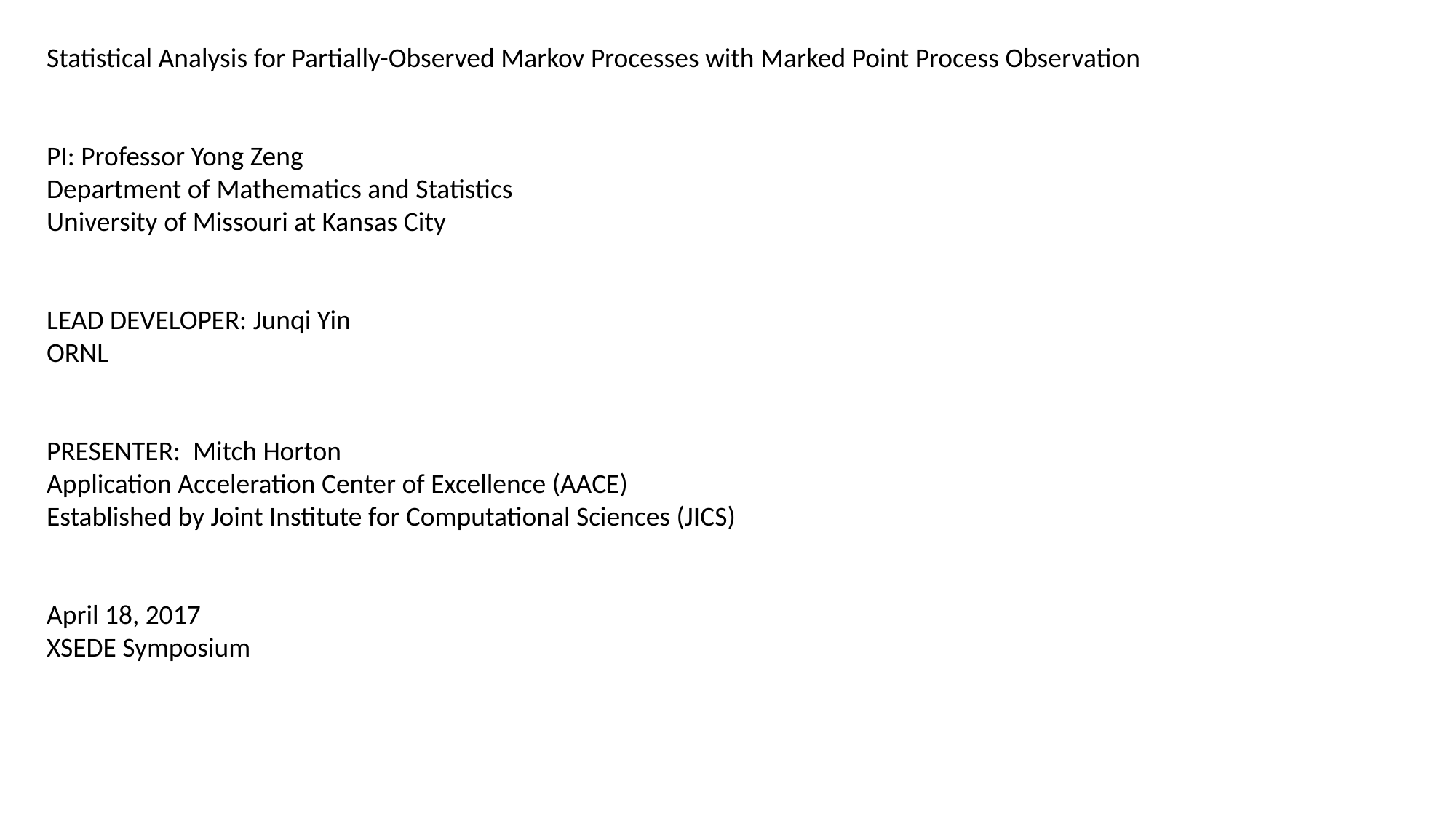

Statistical Analysis for Partially-Observed Markov Processes with Marked Point Process Observation

PI: Professor Yong Zeng
Department of Mathematics and Statistics
University of Missouri at Kansas City

LEAD DEVELOPER: Junqi Yin
ORNL

PRESENTER:  Mitch Horton
Application Acceleration Center of Excellence (AACE)
Established by Joint Institute for Computational Sciences (JICS)

April 18, 2017
XSEDE Symposium